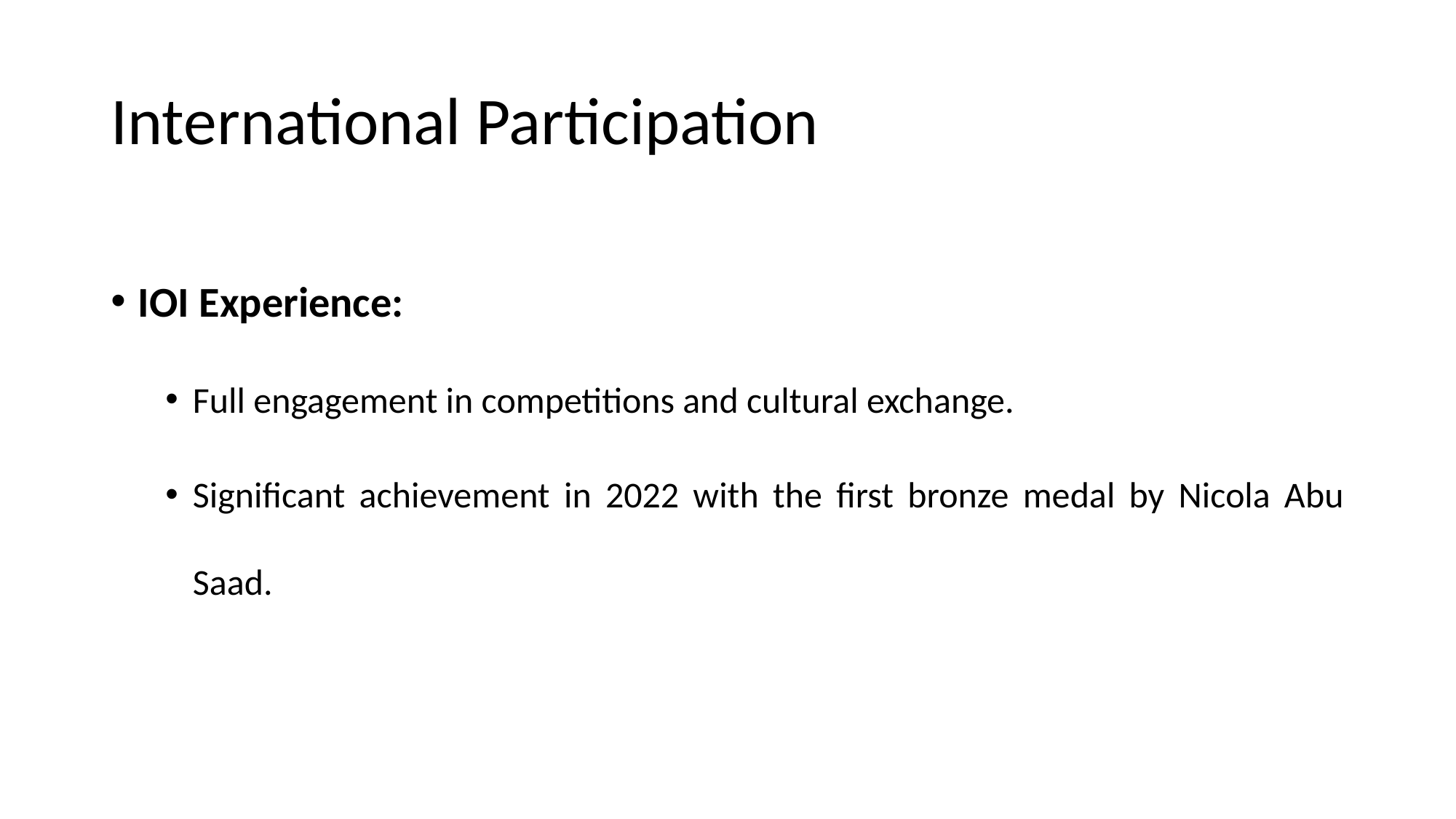

# International Participation
IOI Experience:
Full engagement in competitions and cultural exchange.
Significant achievement in 2022 with the first bronze medal by Nicola Abu Saad.